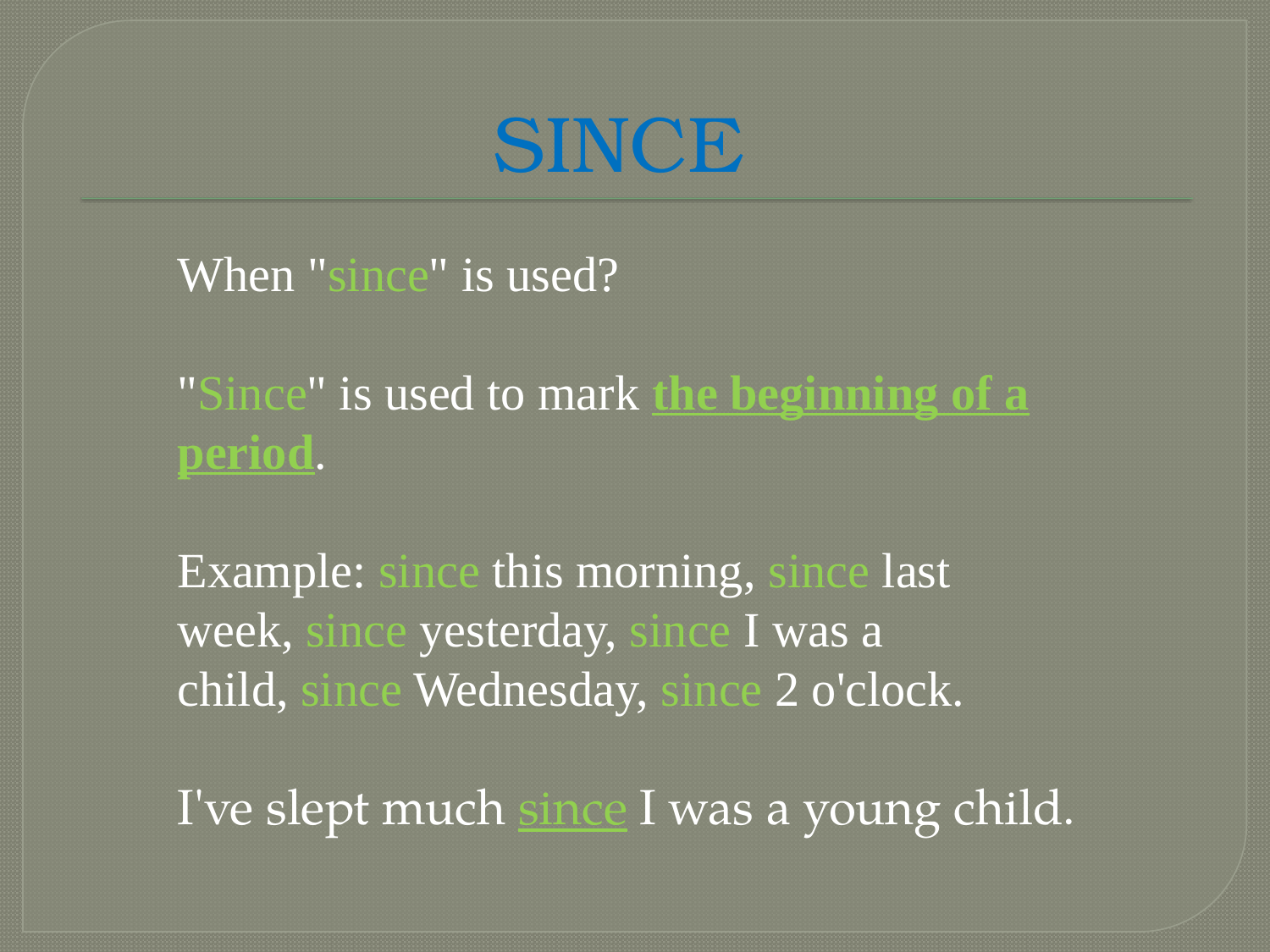

# SINCE
When "since" is used?

"Since" is used to mark the beginning of a period.

Example: since this morning, since last
week, since yesterday, since I was a
child, since Wednesday, since 2 o'clock.

I've slept much since I was a young child.